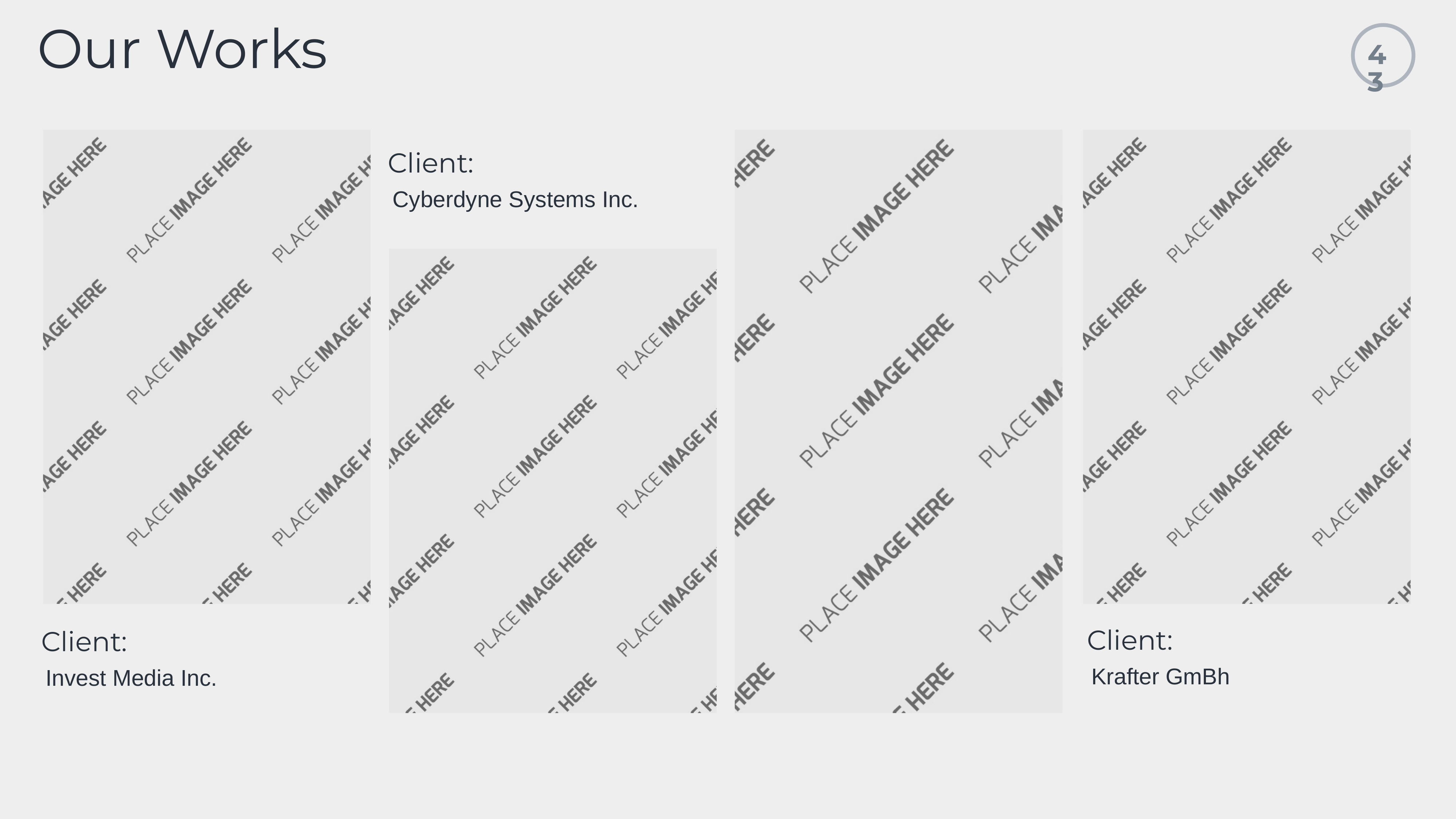

Our Works
43

Client:
Cyberdyne Systems Inc.

Client:
Client:
Krafter GmBh
Invest Media Inc.